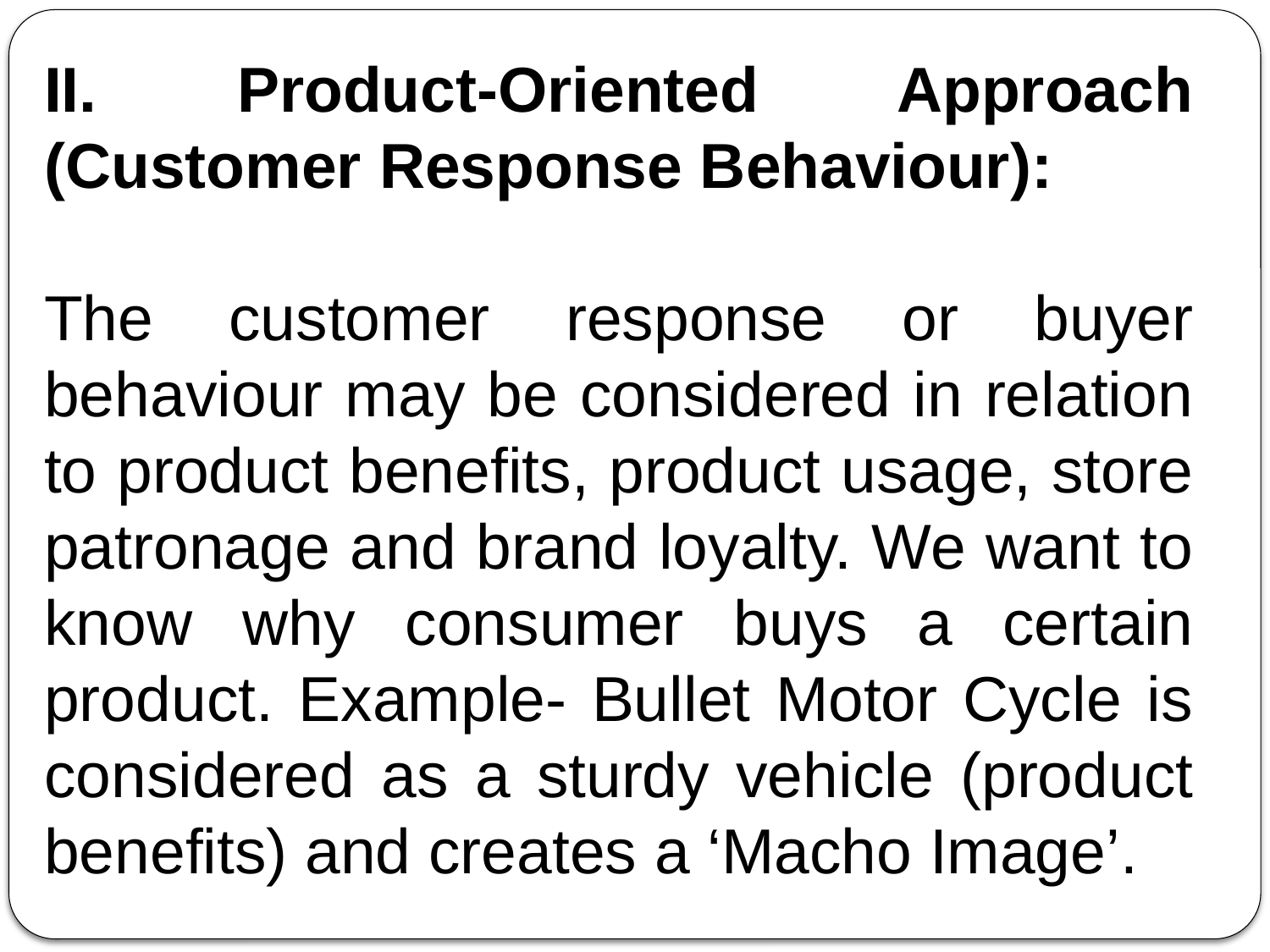

II. Product-Oriented Approach (Customer Response Behaviour):

The customer response or buyer behaviour may be considered in relation to product benefits, product usage, store patronage and brand loyalty. We want to know why consumer buys a certain product. Example- Bullet Motor Cycle is considered as a sturdy vehicle (product benefits) and creates a ‘Macho Image’.